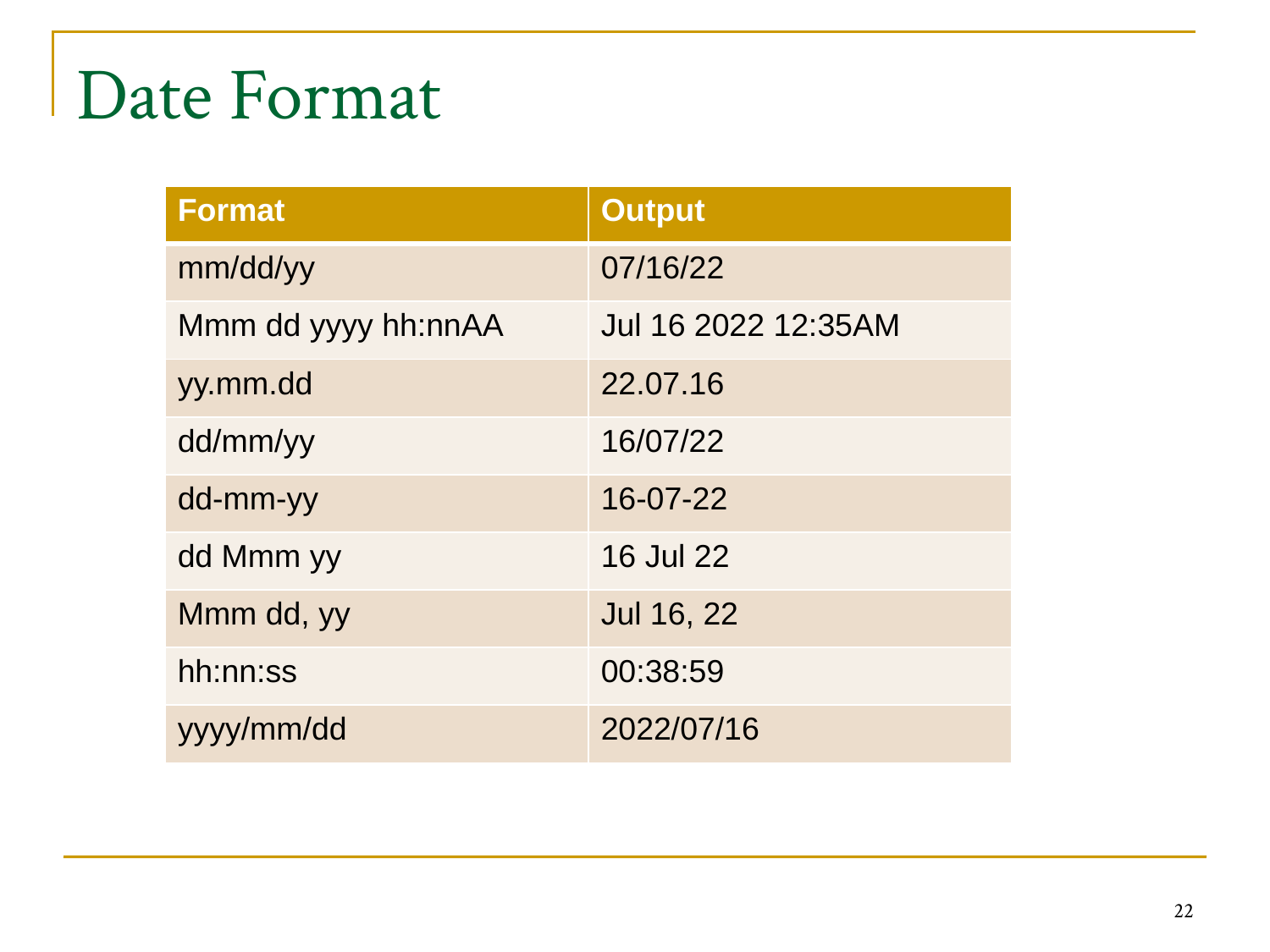

# Date Format
| Format | Output |
| --- | --- |
| mm/dd/yy | 07/16/22 |
| Mmm dd yyyy hh:nnAA | Jul 16 2022 12:35AM |
| yy.mm.dd | 22.07.16 |
| dd/mm/yy | 16/07/22 |
| dd-mm-yy | 16-07-22 |
| dd Mmm yy | 16 Jul 22 |
| Mmm dd, yy | Jul 16, 22 |
| hh:nn:ss | 00:38:59 |
| yyyy/mm/dd | 2022/07/16 |
22